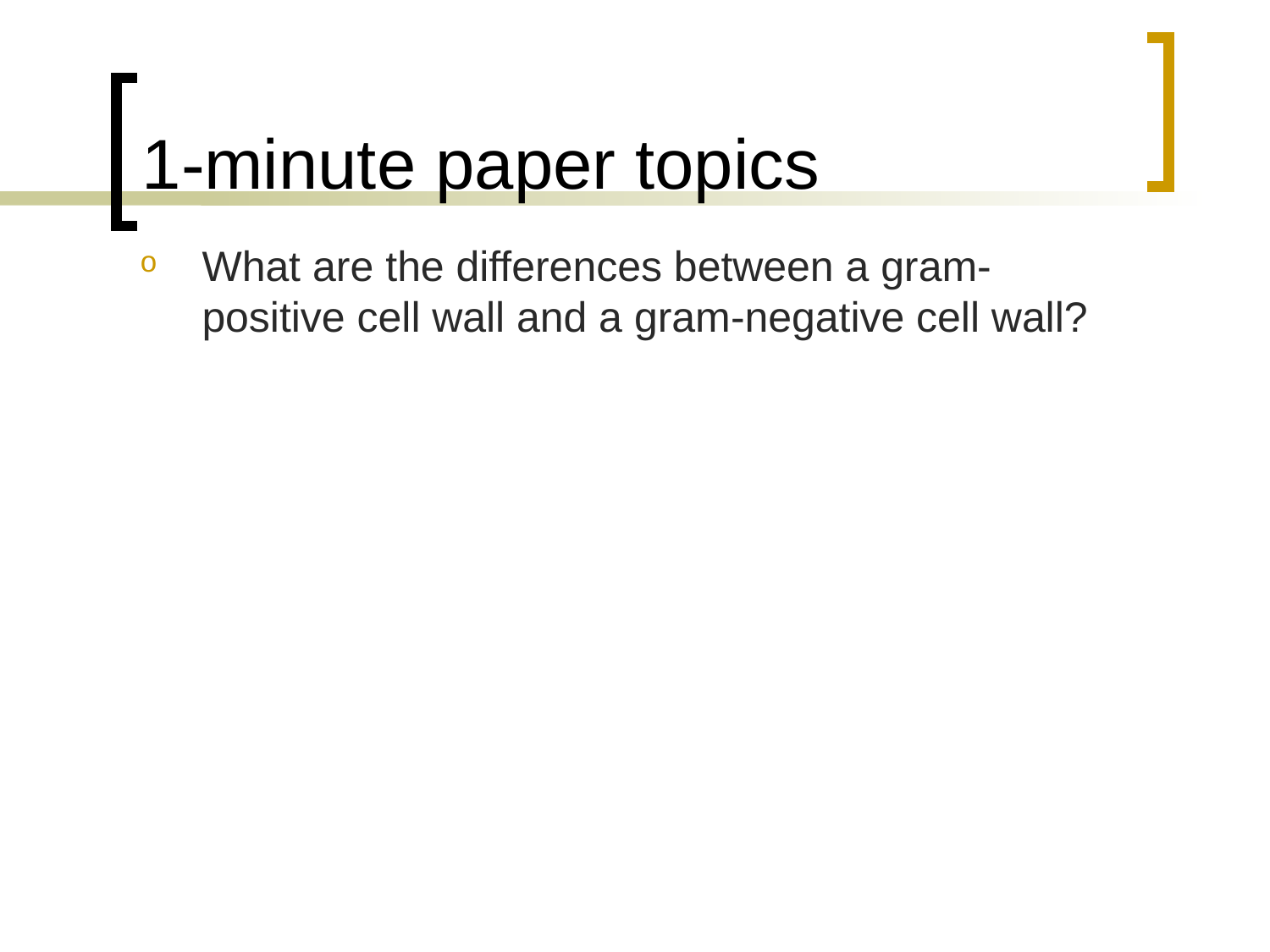

# 1-minute paper topics
What are the differences between a gram-positive cell wall and a gram-negative cell wall?